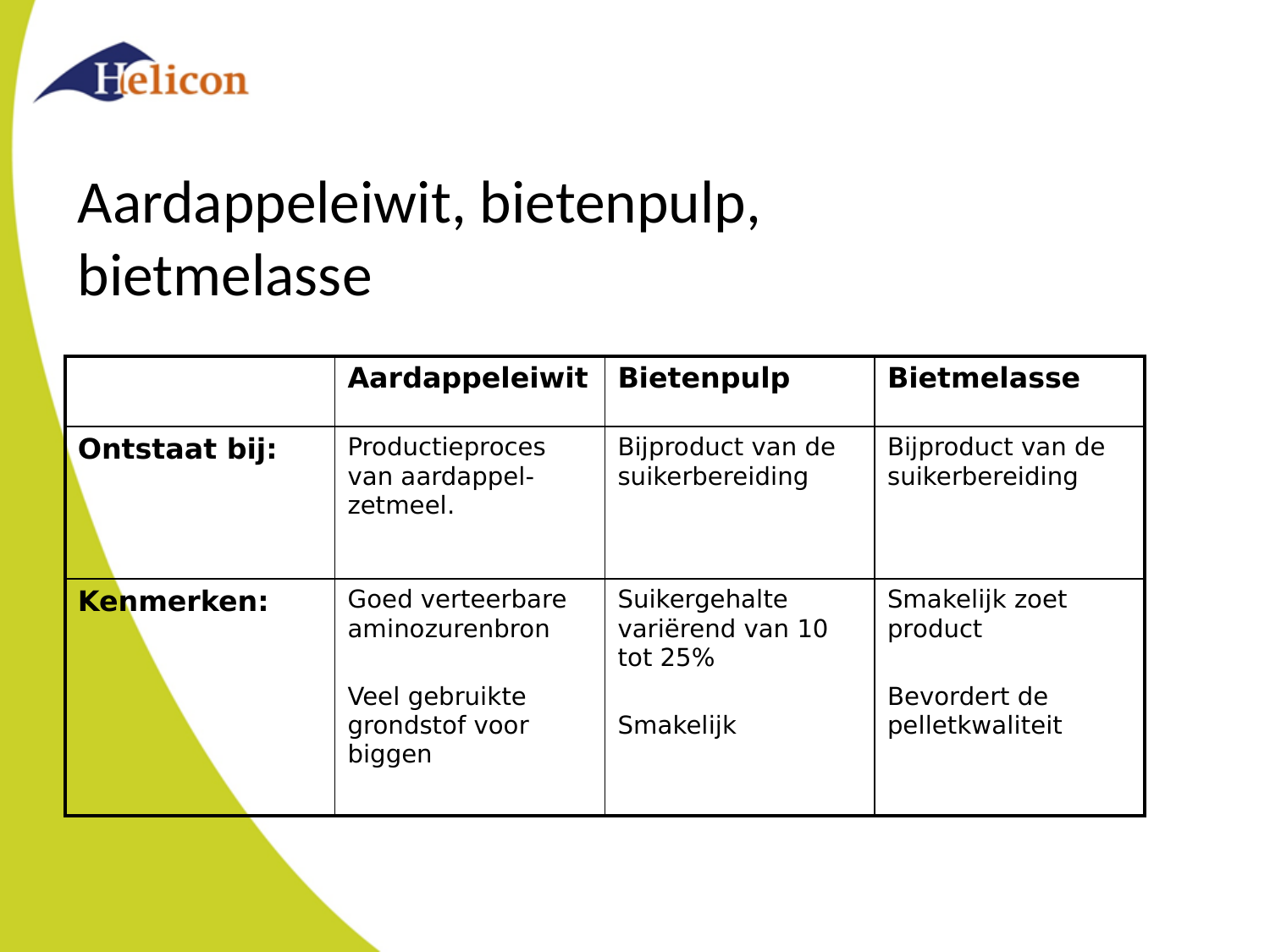

# Aardappeleiwit, bietenpulp, bietmelasse
|  | Aardappeleiwit | Bietenpulp | Bietmelasse |
| --- | --- | --- | --- |
| Ontstaat bij: | Productieproces van aardappel- zetmeel. | Bijproduct van de suikerbereiding | Bijproduct van de suikerbereiding |
| Kenmerken: | Goed verteerbare aminozurenbron Veel gebruikte grondstof voor biggen | Suikergehalte variërend van 10 tot 25% Smakelijk | Smakelijk zoet product Bevordert de pelletkwaliteit |